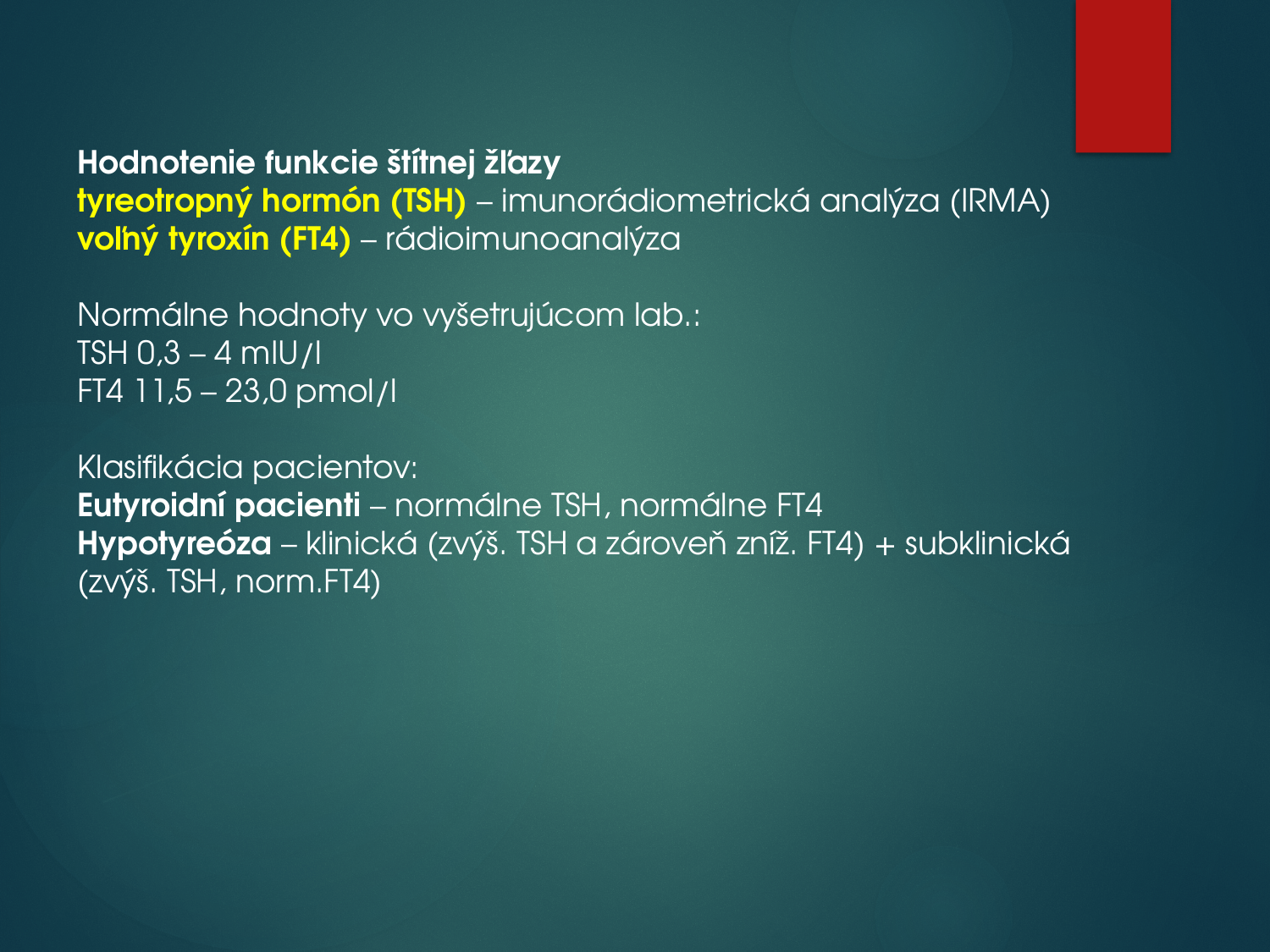

Hodnotenie funkcie štítnej žľazy
tyreotropný hormón (TSH) – imunorádiometrická analýza (IRMA)
voľný tyroxín (FT4) – rádioimunoanalýza

Normálne hodnoty vo vyšetrujúcom lab.:
TSH 0,3 – 4 mIU/l
FT4 11,5 – 23,0 pmol/l

Klasifikácia pacientov:
Eutyroidní pacienti – normálne TSH, normálne FT4
Hypotyreóza – klinická (zvýš. TSH a zároveň zníž. FT4) + subklinická (zvýš. TSH, norm.FT4)